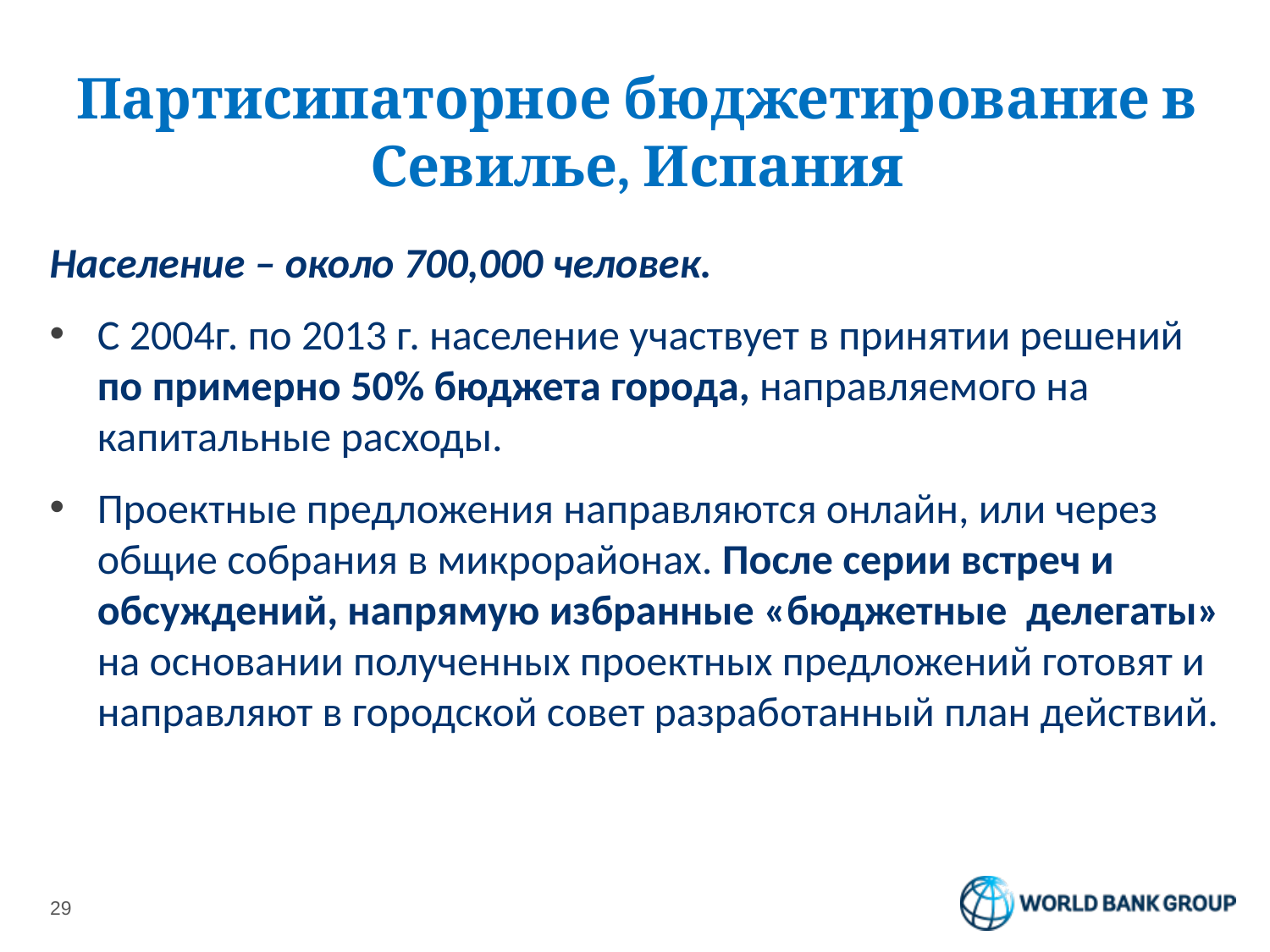

# Партисипаторное бюджетирование в Севилье, Испания
Население – около 700,000 человек.
С 2004г. по 2013 г. население участвует в принятии решений по примерно 50% бюджета города, направляемого на капитальные расходы.
Проектные предложения направляются онлайн, или через общие собрания в микрорайонах. После серии встреч и обсуждений, напрямую избранные «бюджетные  делегаты» на основании полученных проектных предложений готовят и направляют в городской совет разработанный план действий.
29